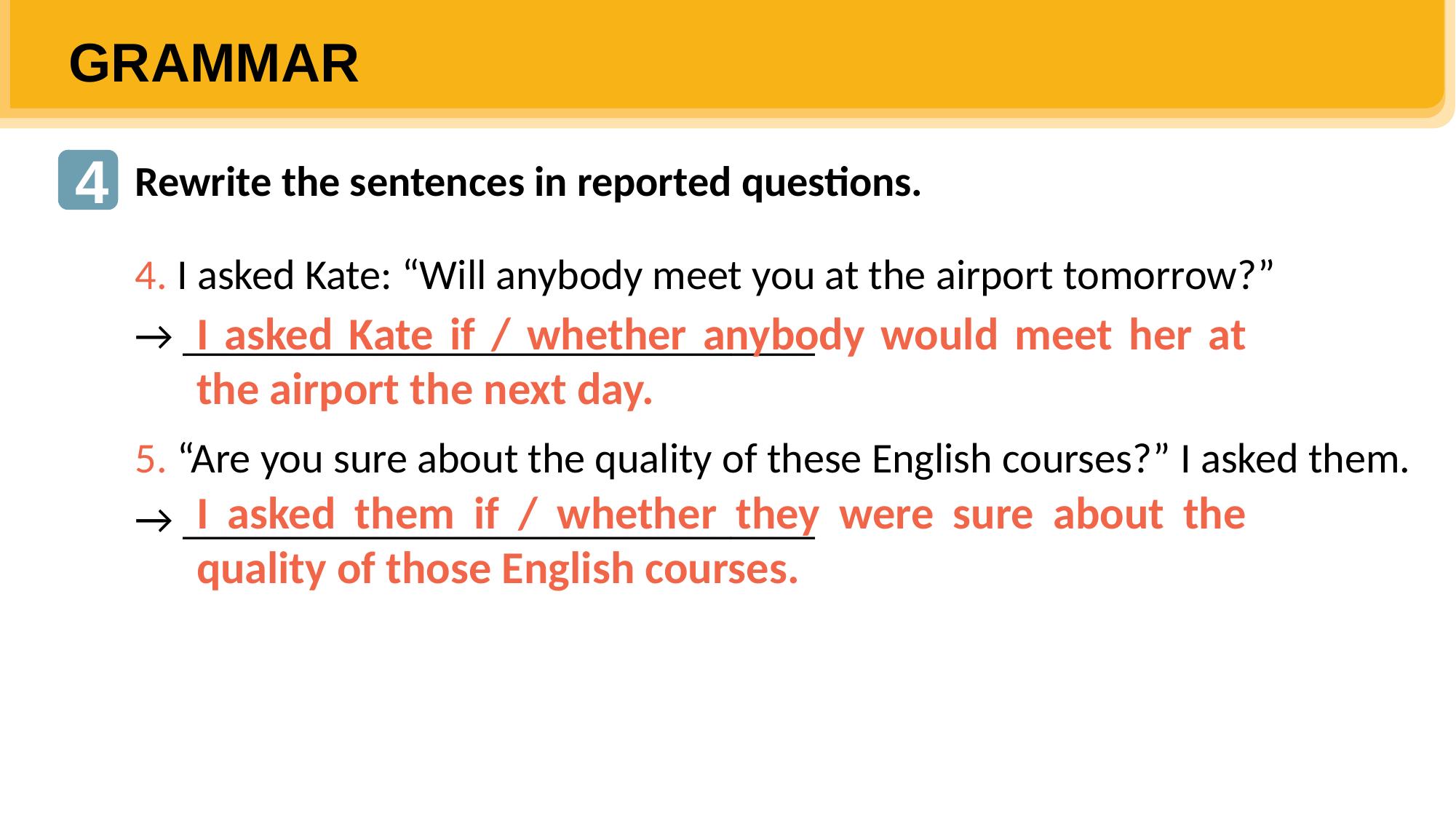

GRAMMAR
4
Rewrite the sentences in reported questions.

4. I asked Kate: “Will anybody meet you at the airport tomorrow?”
→ ______________________________

5. “Are you sure about the quality of these English courses?” I asked them.
→ ______________________________
I asked Kate if / whether anybody would meet her at the airport the next day.
I asked them if / whether they were sure about the quality of those English courses.